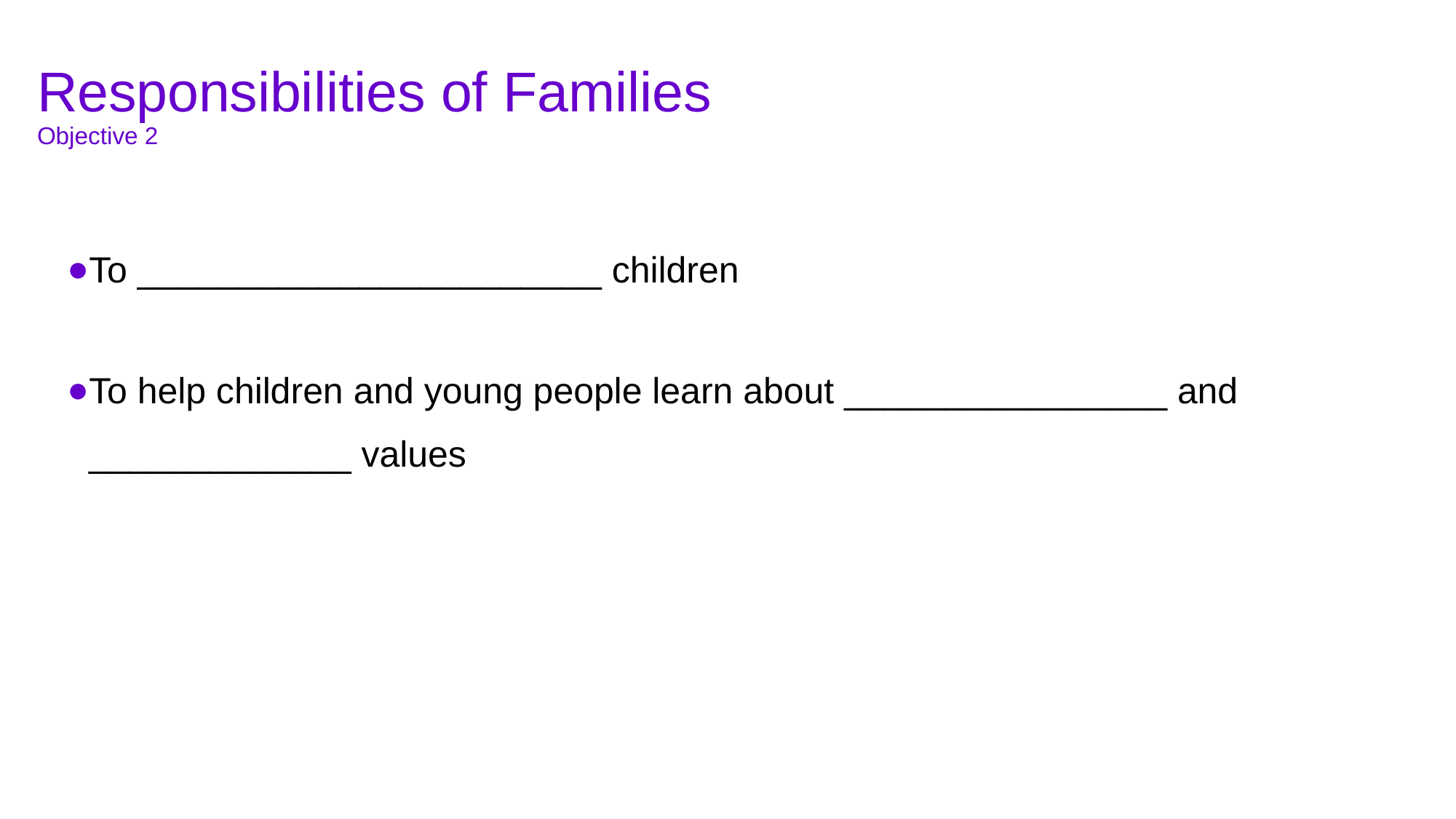

# Responsibilities of Families Objective 2
To _______________________ children

To help children and young people learn about ________________ and
_____________ values